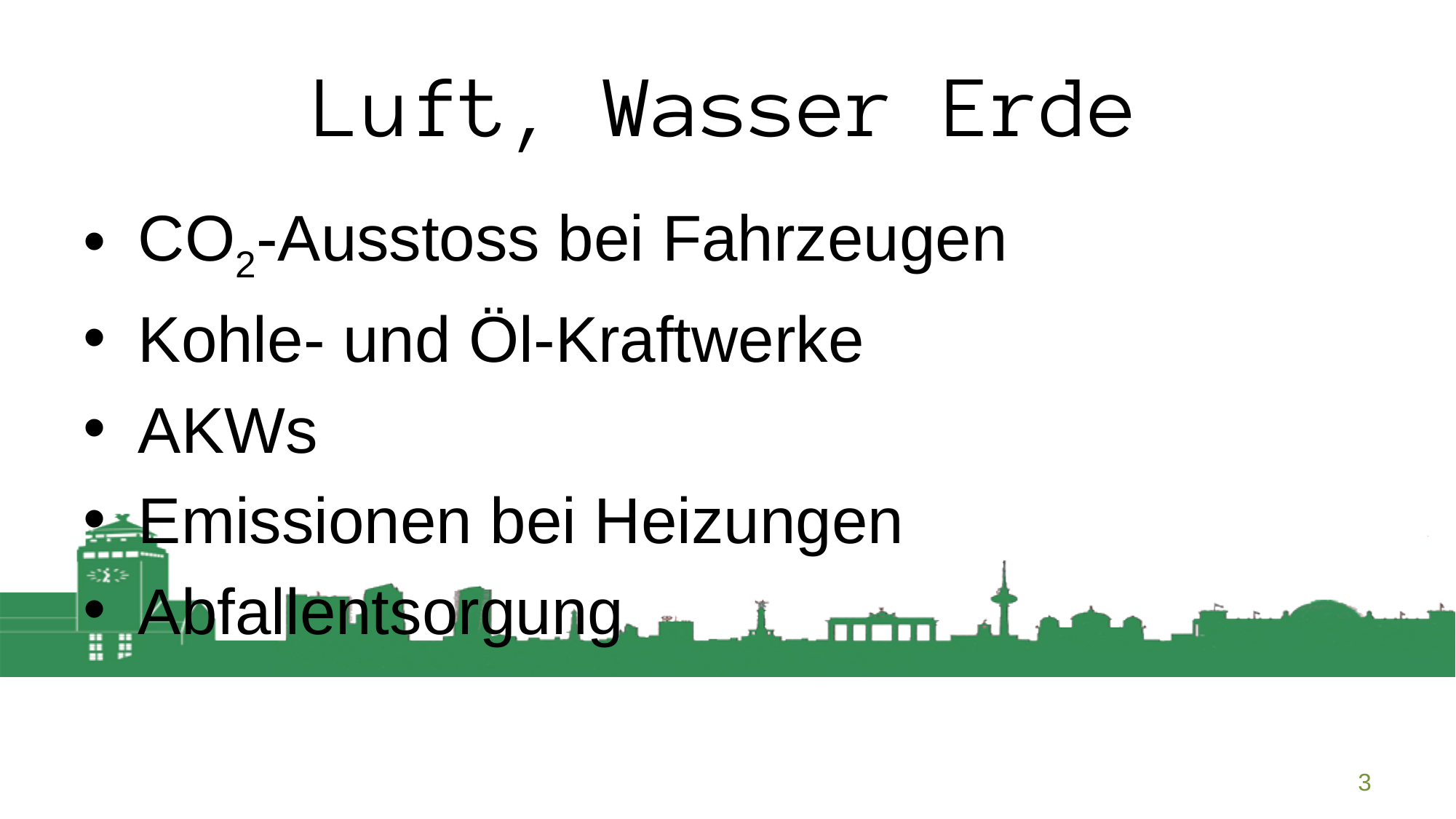

# Luft, Wasser Erde
CO2-Ausstoss bei Fahrzeugen
Kohle- und Öl-Kraftwerke
AKWs
Emissionen bei Heizungen
Abfallentsorgung
3